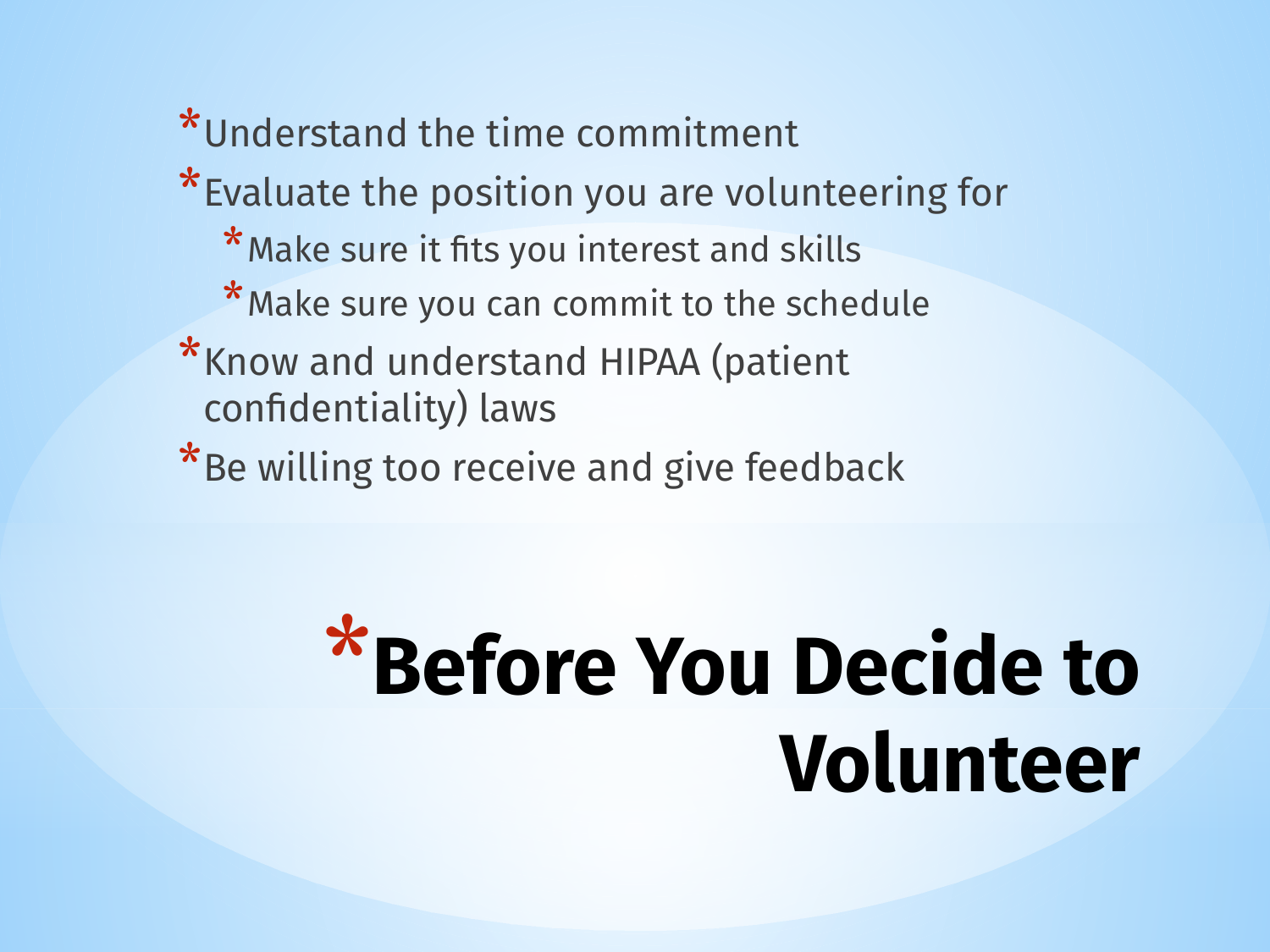

Understand the time commitment
Evaluate the position you are volunteering for
Make sure it fits you interest and skills
Make sure you can commit to the schedule
Know and understand HIPAA (patient confidentiality) laws
Be willing too receive and give feedback
# Before You Decide to Volunteer